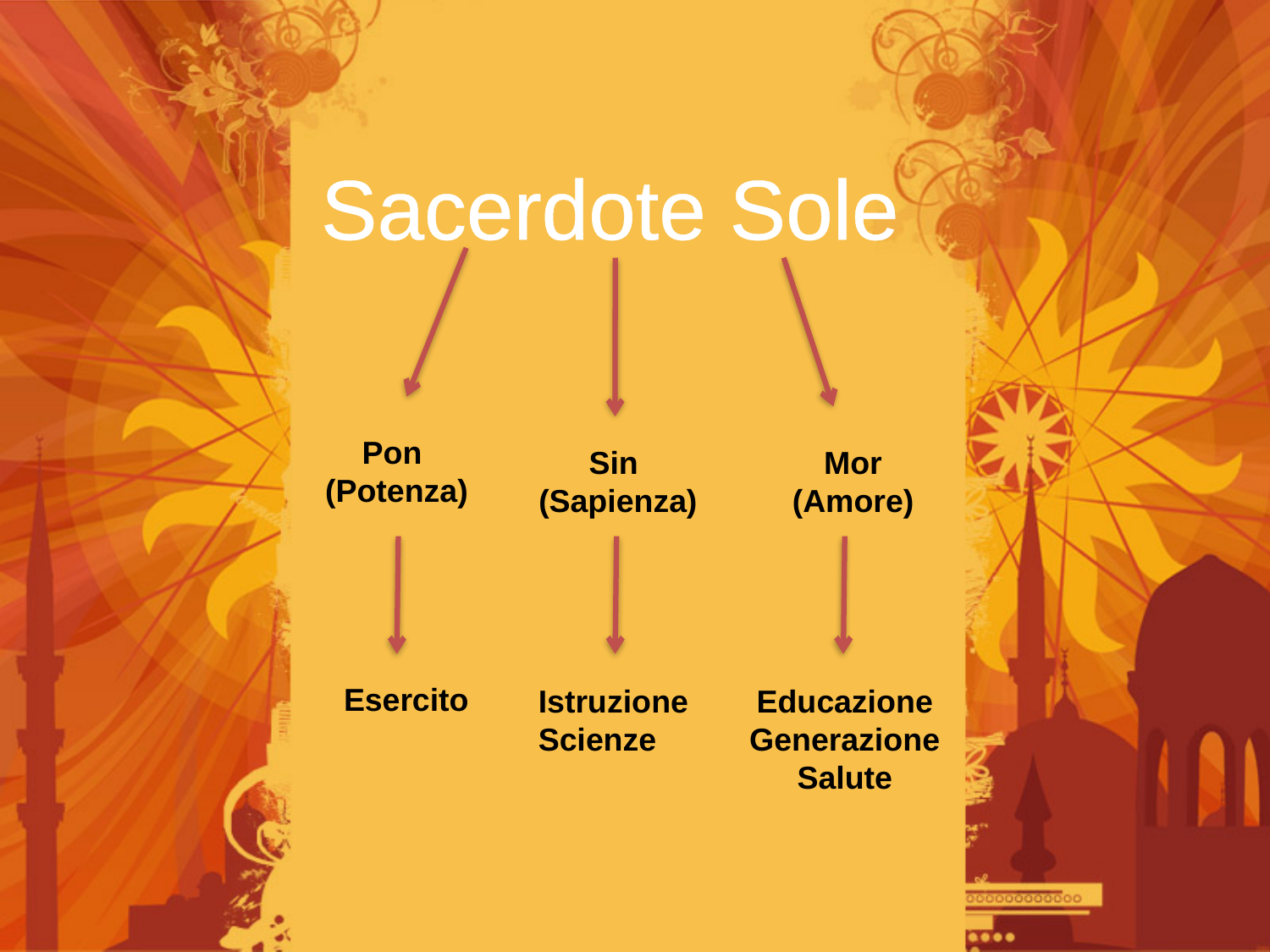

Sacerdote Sole
Pon
(Potenza)
Sin
(Sapienza)
Mor
(Amore)
Esercito
Istruzione
Scienze
Educazione
Generazione
Salute